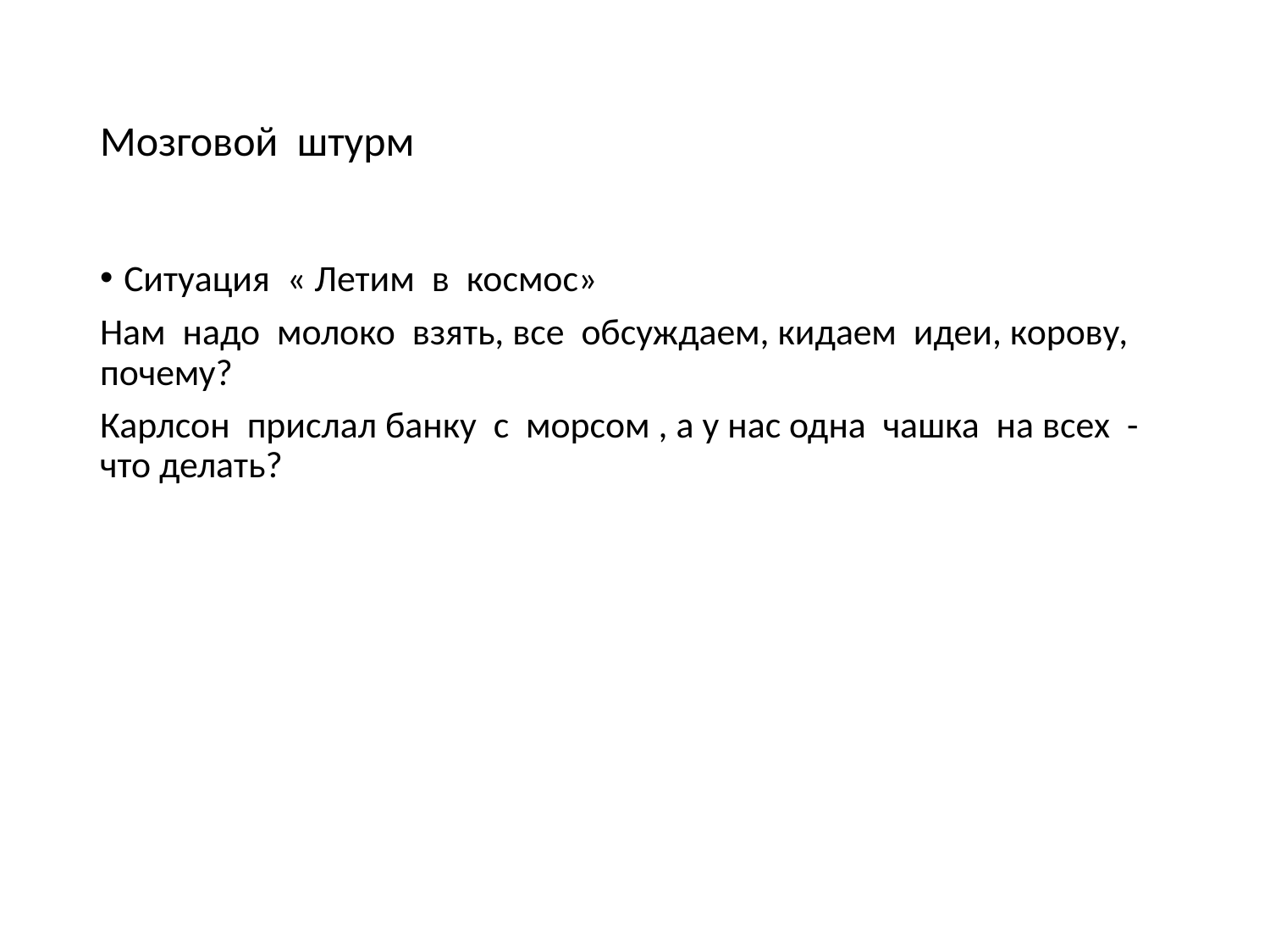

# Мозговой  штурм
Ситуация  « Летим  в  космос»
Нам  надо  молоко  взять, все  обсуждаем, кидаем  идеи, корову, почему?
Карлсон  прислал банку  с  морсом , а у нас одна  чашка  на всех  - что делать?